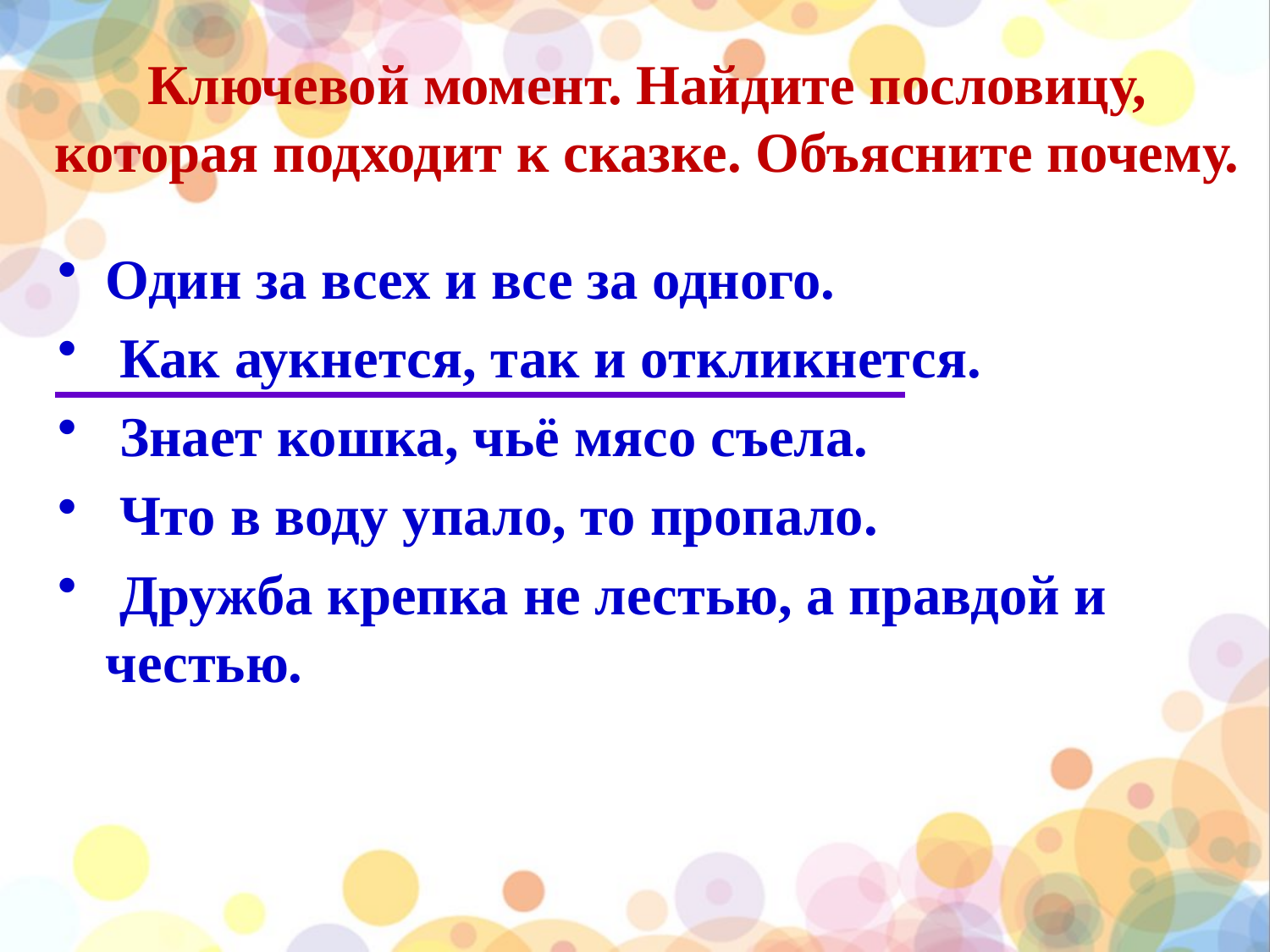

# Ключевой момент. Найдите пословицу, которая подходит к сказке. Объясните почему.
Один за всех и все за одного.
 Как аукнется, так и откликнется.
 Знает кошка, чьё мясо съела.
 Что в воду упало, то пропало.
 Дружба крепка не лестью, а правдой и честью.